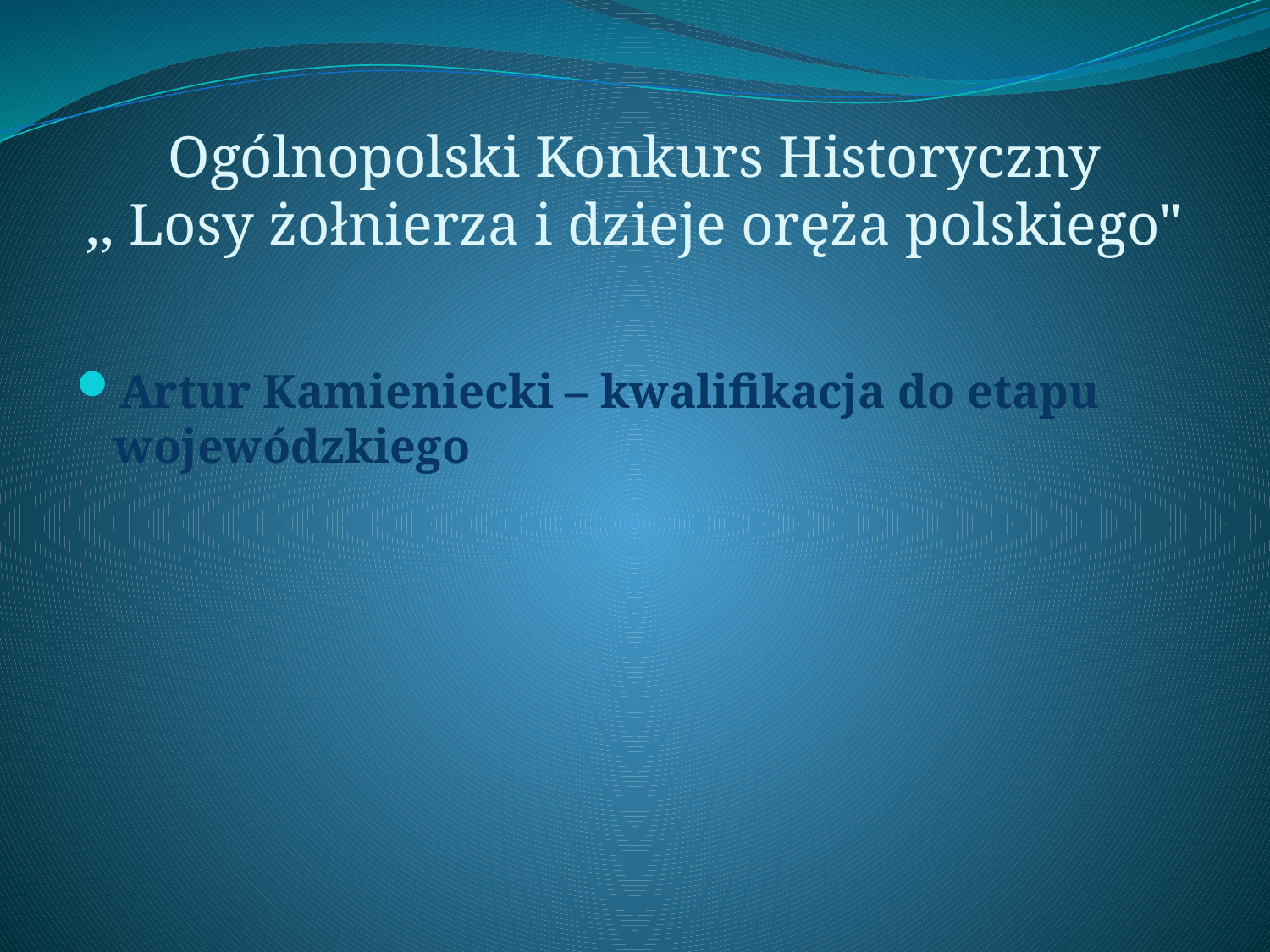

# Ogólnopolski Konkurs Historyczny ,, Losy żołnierza i dzieje oręża polskiego"
Artur Kamieniecki – kwalifikacja do etapu wojewódzkiego